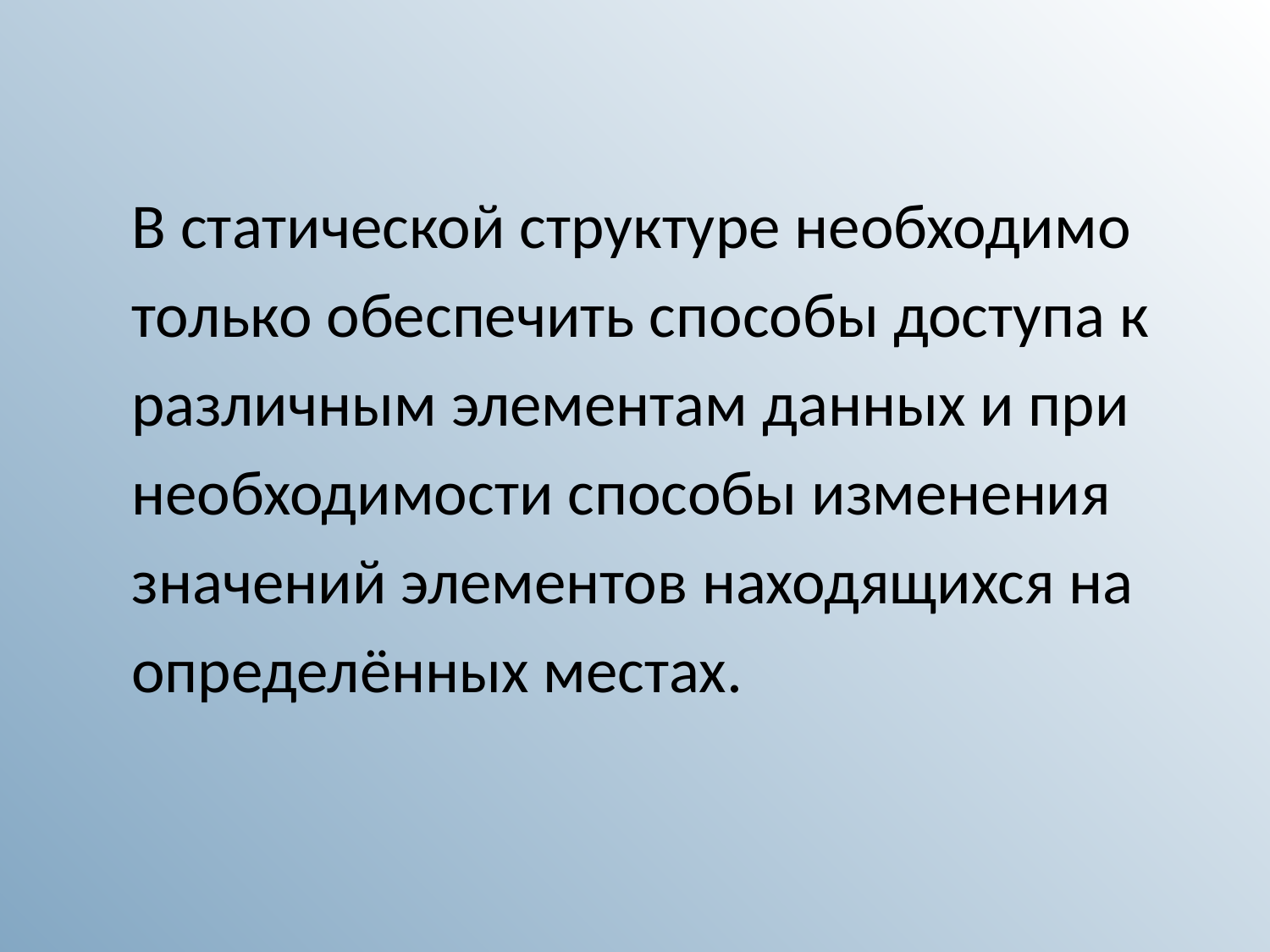

В статической структуре необходимо
только обеспечить способы доступа к
различным элементам данных и при
необходимости способы изменения
значений элементов находящихся на
определённых местах.